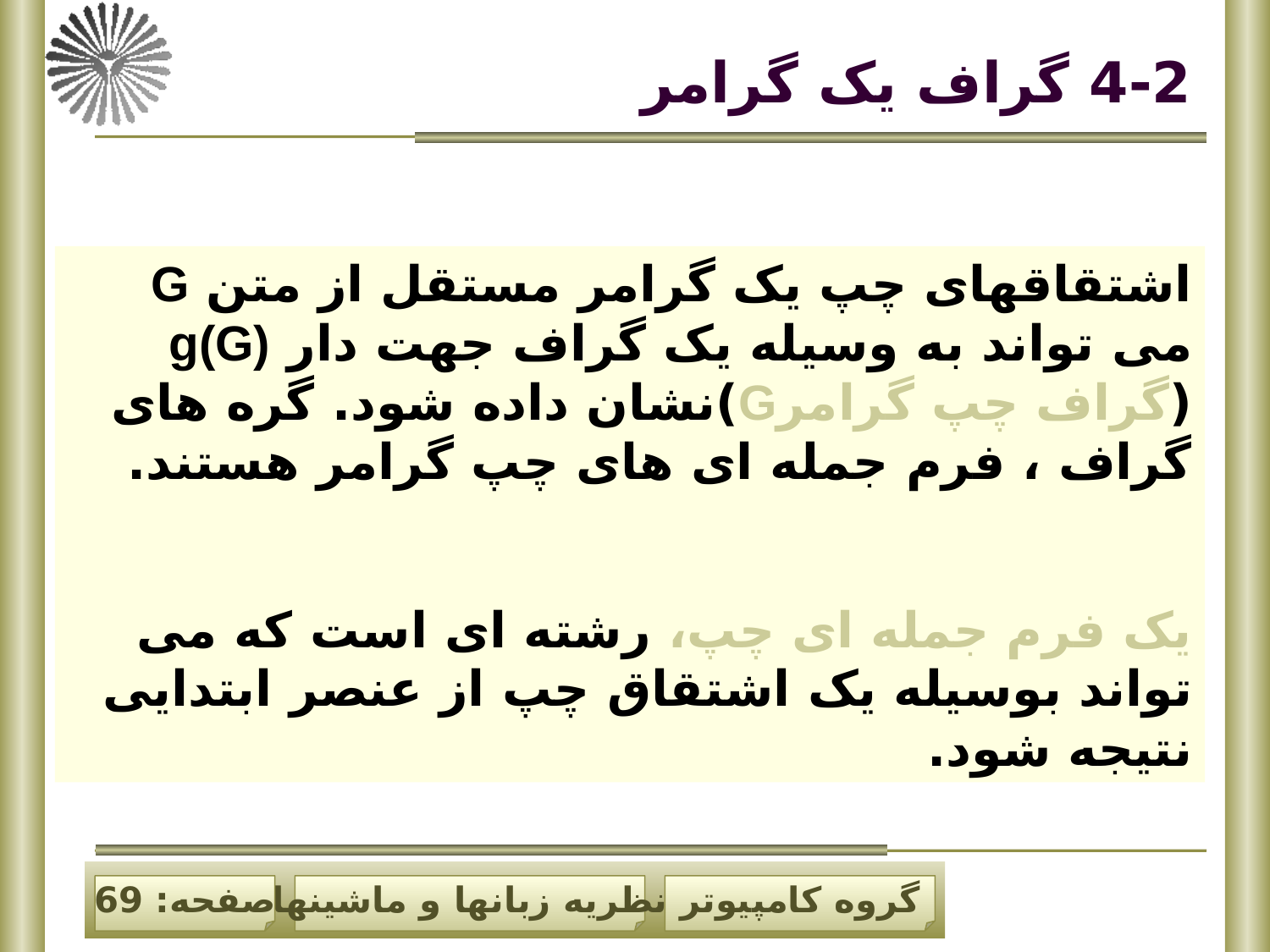

# 4-2 گراف یک گرامر
اشتقاقهای چپ یک گرامر مستقل از متن G می تواند به وسیله یک گراف جهت دار g(G) (گراف چپ گرامرG)نشان داده شود. گره های گراف ، فرم جمله ای های چپ گرامر هستند.

یک فرم جمله ای چپ، رشته ای است که می تواند بوسیله یک اشتقاق چپ از عنصر ابتدایی نتیجه شود.